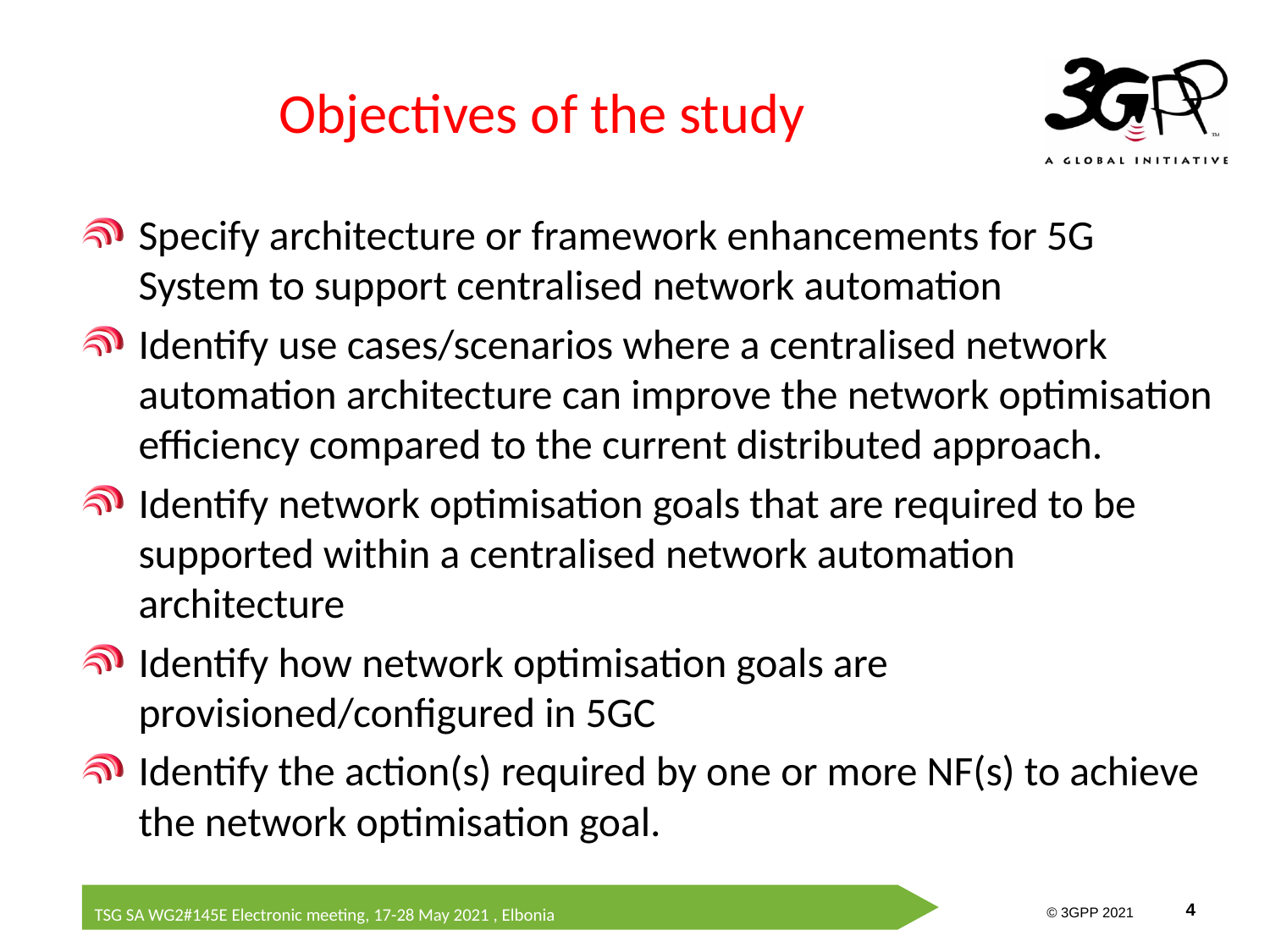

# Objectives of the study
Specify architecture or framework enhancements for 5G System to support centralised network automation
Identify use cases/scenarios where a centralised network automation architecture can improve the network optimisation efficiency compared to the current distributed approach.
Identify network optimisation goals that are required to be supported within a centralised network automation architecture
Identify how network optimisation goals are provisioned/configured in 5GC
Identify the action(s) required by one or more NF(s) to achieve the network optimisation goal.